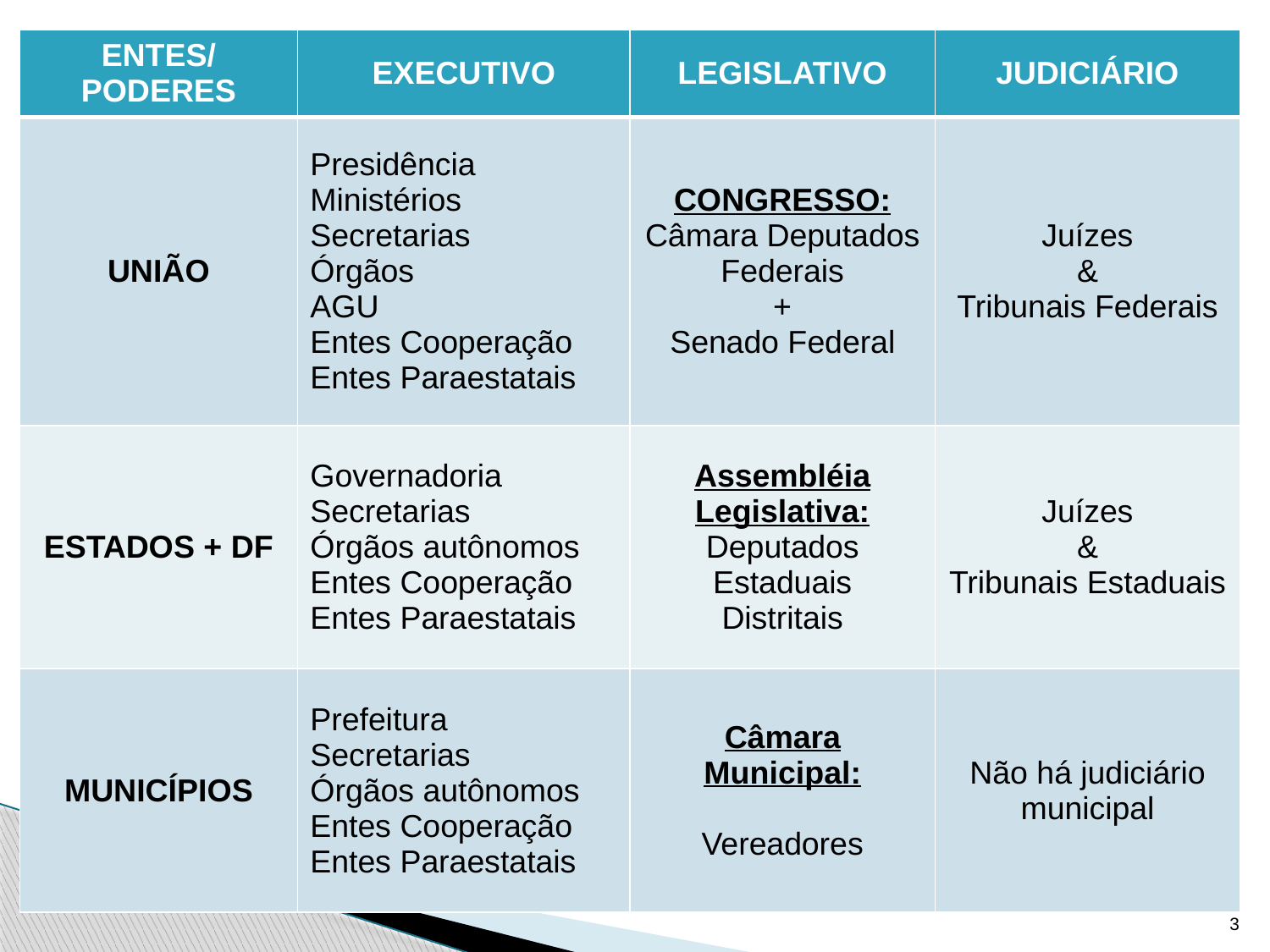

| ENTES/PODERES | EXECUTIVO | LEGISLATIVO | JUDICIÁRIO |
| --- | --- | --- | --- |
| UNIÃO | Presidência Ministérios Secretarias Órgãos AGU Entes Cooperação Entes Paraestatais | CONGRESSO: Câmara Deputados Federais + Senado Federal | Juízes & Tribunais Federais |
| ESTADOS + DF | Governadoria Secretarias Órgãos autônomos Entes Cooperação Entes Paraestatais | Assembléia Legislativa: Deputados Estaduais Distritais | Juízes & Tribunais Estaduais |
| MUNICÍPIOS | Prefeitura Secretarias Órgãos autônomos Entes Cooperação Entes Paraestatais | Câmara Municipal: Vereadores | Não há judiciário municipal |
3